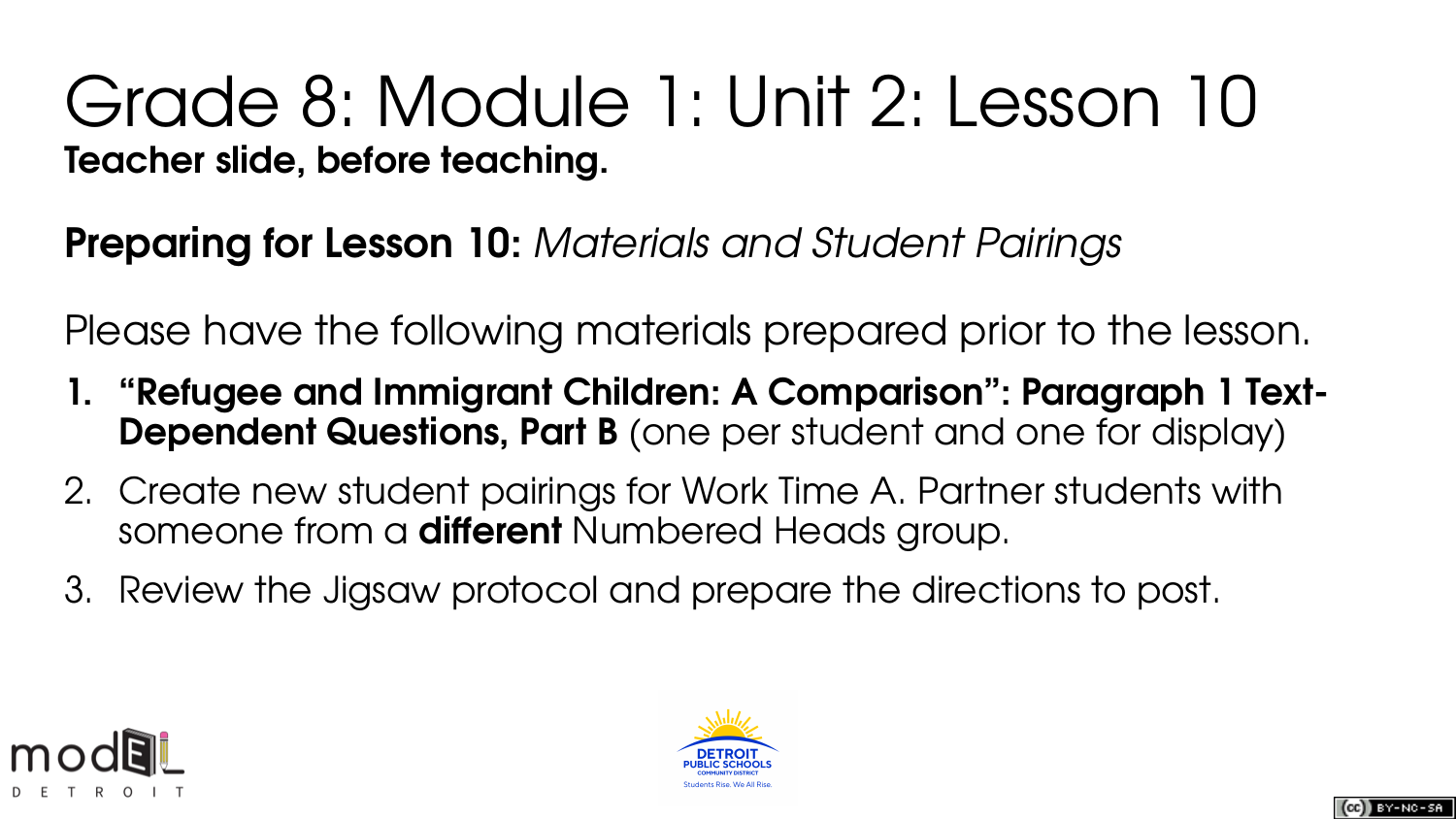

# Grade 8: Module 1: Unit 2: Lesson 10 Teacher slide, before teaching.
Preparing for Lesson 10: Materials and Student Pairings

Please have the following materials prepared prior to the lesson.
“Refugee and Immigrant Children: A Comparison”: Paragraph 1 Text-Dependent Questions, Part B (one per student and one for display)
Create new student pairings for Work Time A. Partner students with someone from a different Numbered Heads group.
Review the Jigsaw protocol and prepare the directions to post.